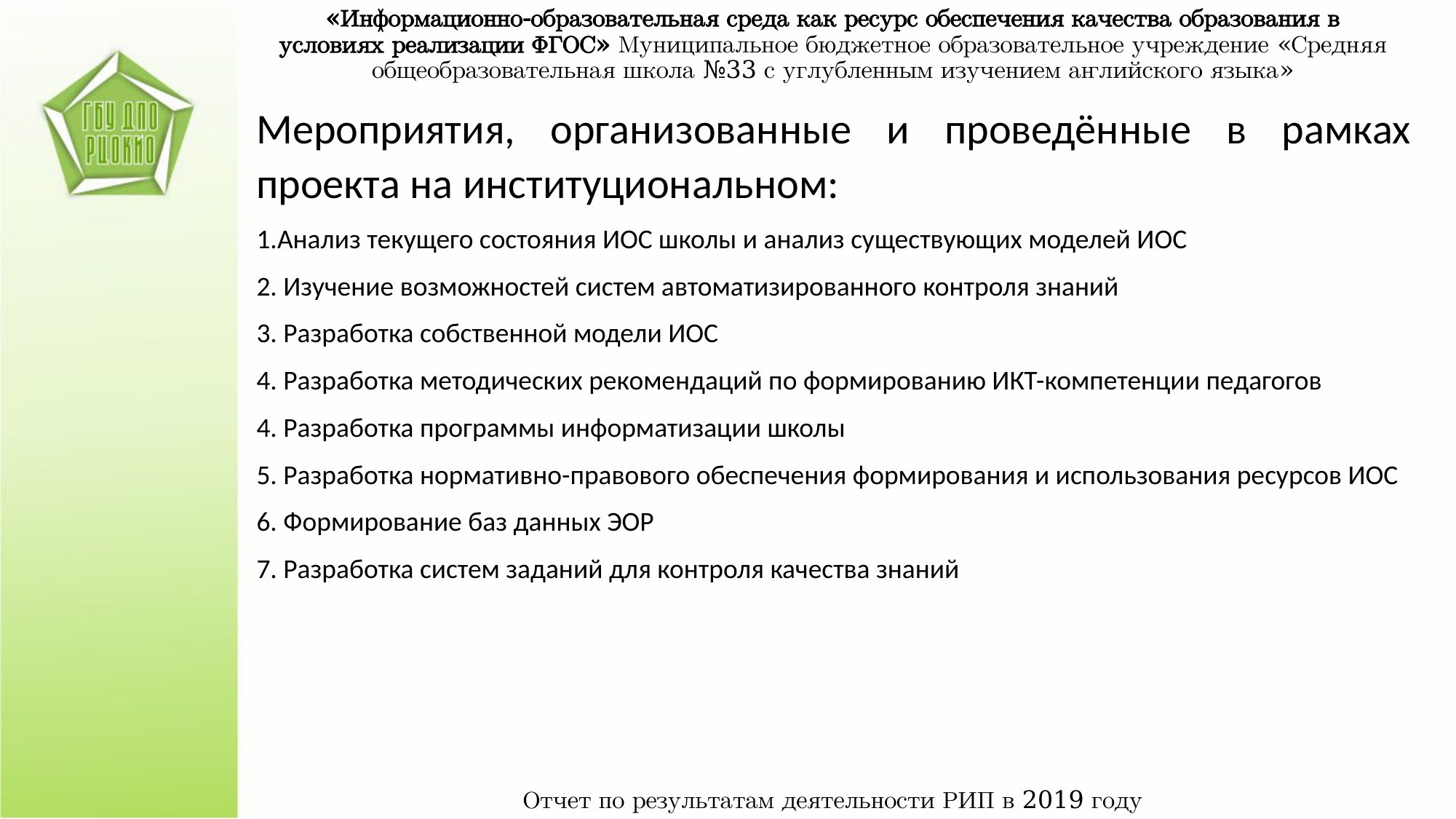

«Информационно-образовательная среда как ресурс обеспечения качества образования в условиях реализации ФГОС» Муниципальное бюджетное образовательное учреждение «Средняя общеобразовательная школа №33 с углубленным изучением английского языка»
Мероприятия, организованные и проведённые в рамках проекта на институциональном:
1.Анализ текущего состояния ИОС школы и анализ существующих моделей ИОС
2. Изучение возможностей систем автоматизированного контроля знаний
3. Разработка собственной модели ИОС
4. Разработка методических рекомендаций по формированию ИКТ-компетенции педагогов
4. Разработка программы информатизации школы
5. Разработка нормативно-правового обеспечения формирования и использования ресурсов ИОС
6. Формирование баз данных ЭОР
7. Разработка систем заданий для контроля качества знаний

Отчет по результатам деятельности РИП в 2019 году